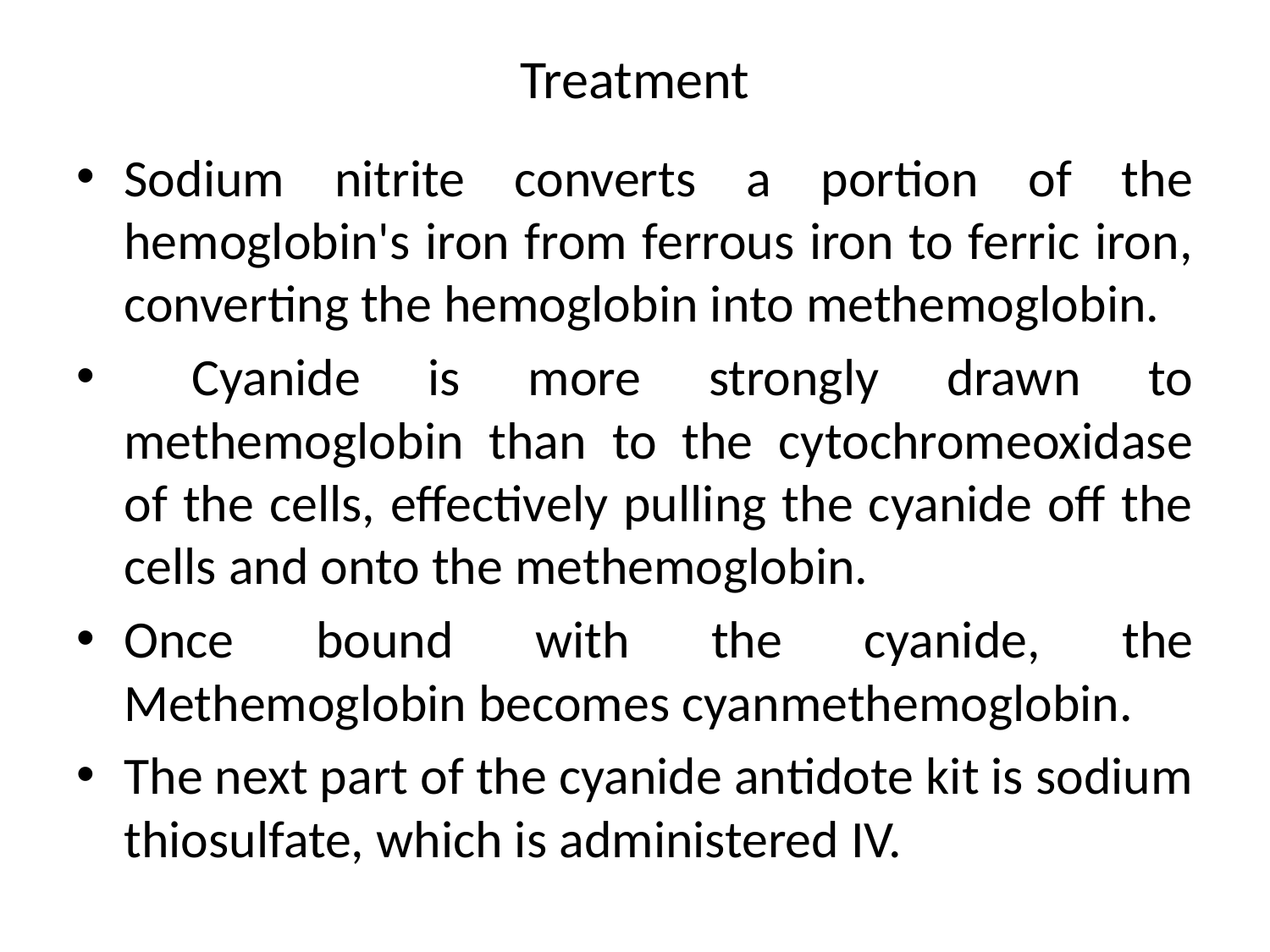

# Treatment
Sodium nitrite converts a portion of the hemoglobin's iron from ferrous iron to ferric iron, converting the hemoglobin into methemoglobin.
 Cyanide is more strongly drawn to methemoglobin than to the cytochromeoxidase of the cells, effectively pulling the cyanide off the cells and onto the methemoglobin.
Once bound with the cyanide, the Methemoglobin becomes cyanmethemoglobin.
The next part of the cyanide antidote kit is sodium thiosulfate, which is administered IV.